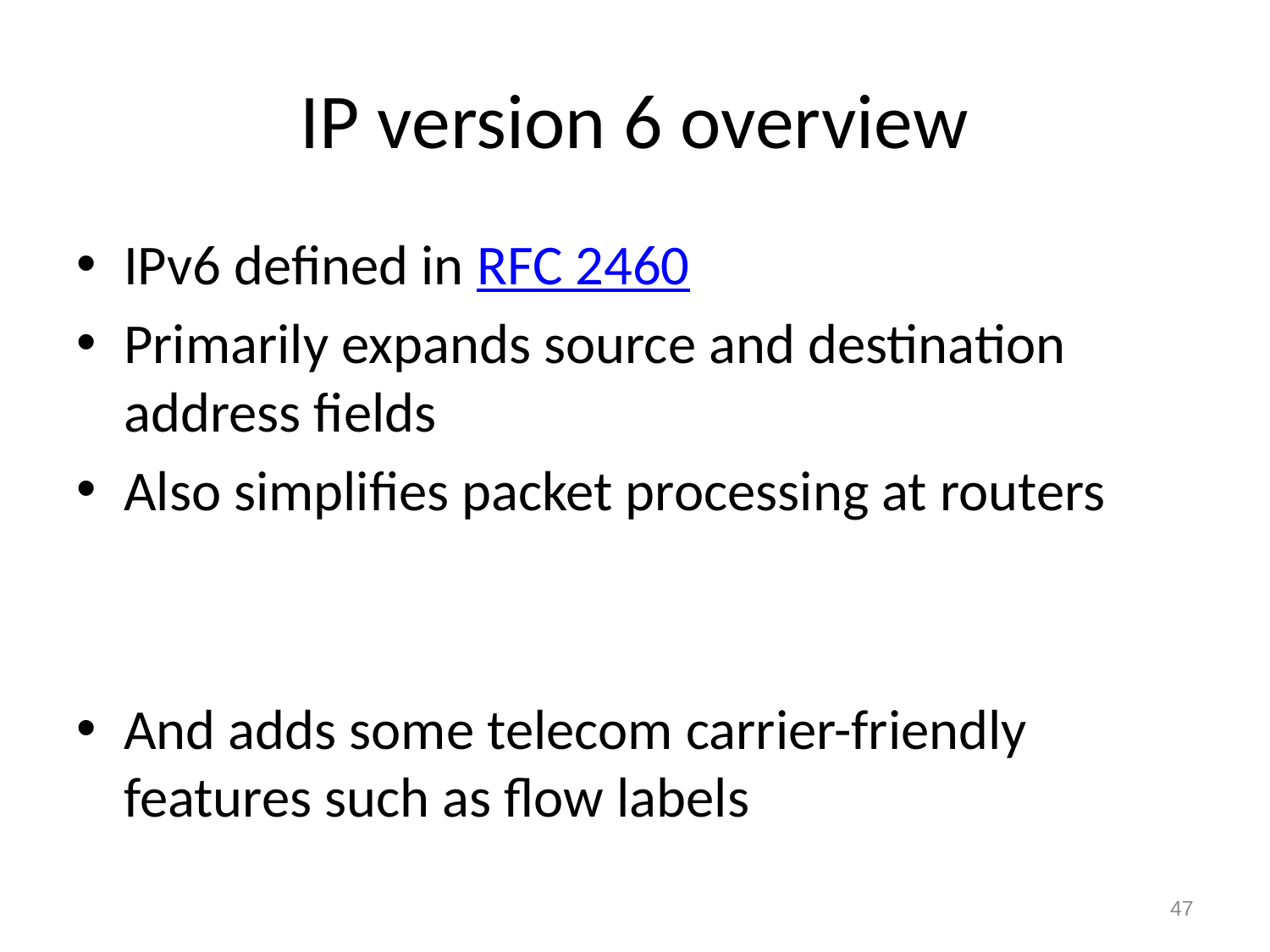

# IP version 6 overview
IPv6 defined in RFC 2460
Primarily expands source and destination address fields
Also simplifies packet processing at routers

And adds some telecom carrier-friendly features such as flow labels
47